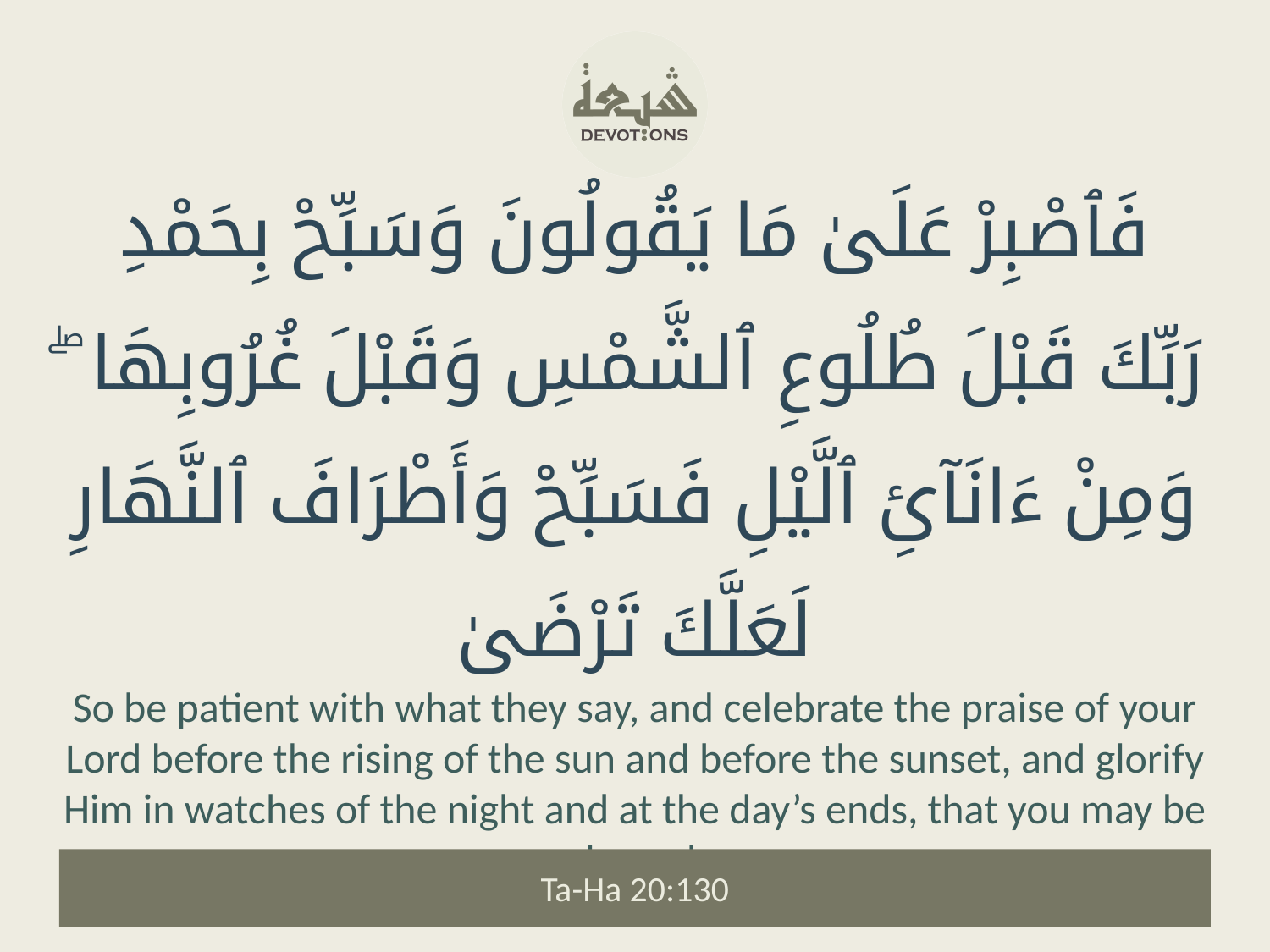

فَٱصْبِرْ عَلَىٰ مَا يَقُولُونَ وَسَبِّحْ بِحَمْدِ رَبِّكَ قَبْلَ طُلُوعِ ٱلشَّمْسِ وَقَبْلَ غُرُوبِهَا ۖ وَمِنْ ءَانَآئِ ٱلَّيْلِ فَسَبِّحْ وَأَطْرَافَ ٱلنَّهَارِ لَعَلَّكَ تَرْضَىٰ
So be patient with what they say, and celebrate the praise of your Lord before the rising of the sun and before the sunset, and glorify Him in watches of the night and at the day’s ends, that you may be pleased.
Ta-Ha 20:130